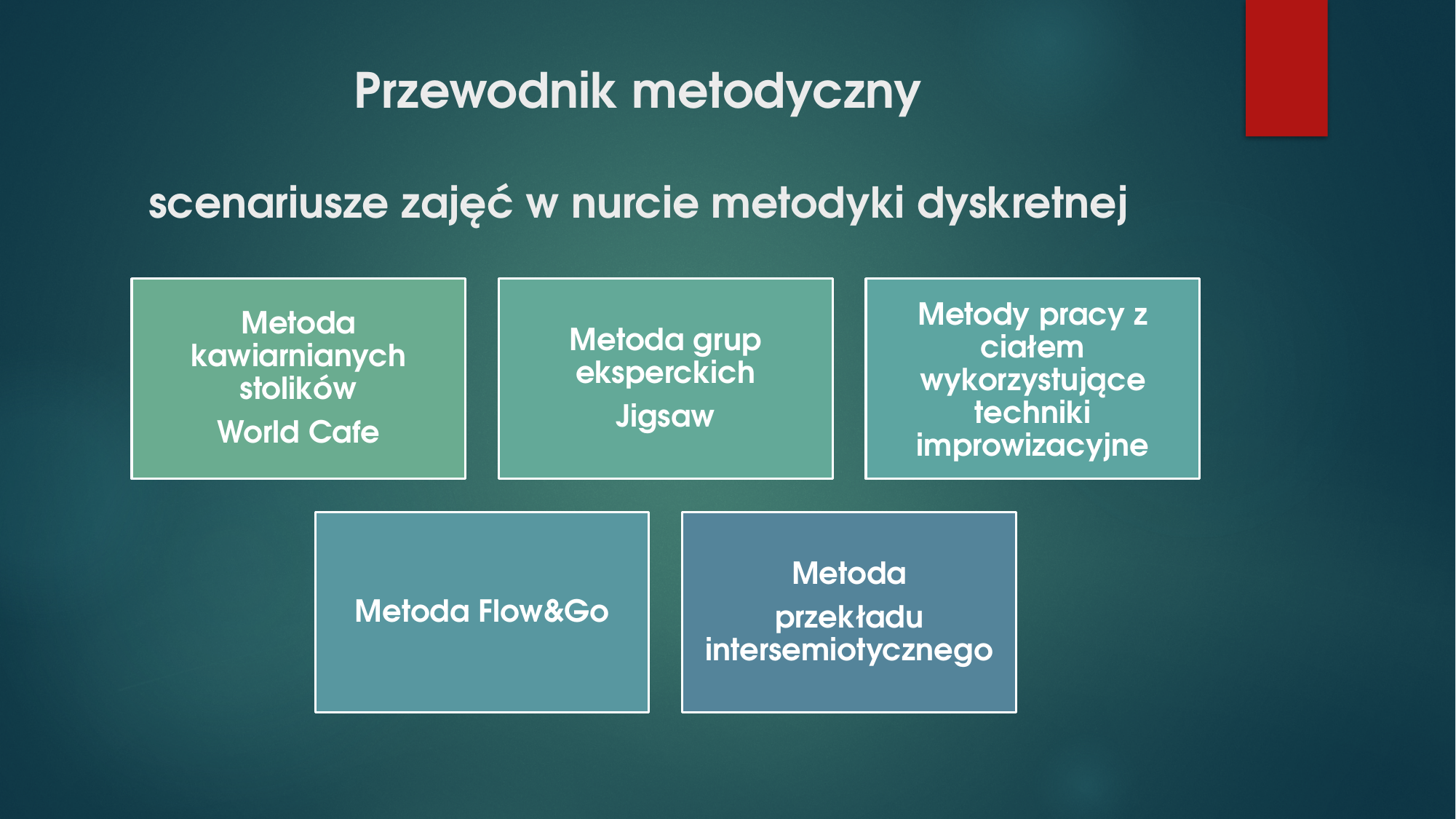

# Przewodnik metodyczny scenariusze zajęć w nurcie metodyki dyskretnej
Metoda kawiarnianych stolików
World Cafe
Metoda grup eksperckich
Jigsaw

Metody pracy z ciałem wykorzystujące techniki improwizacyjne

Metoda Flow&Go
Metoda
przekładu intersemiotycznego